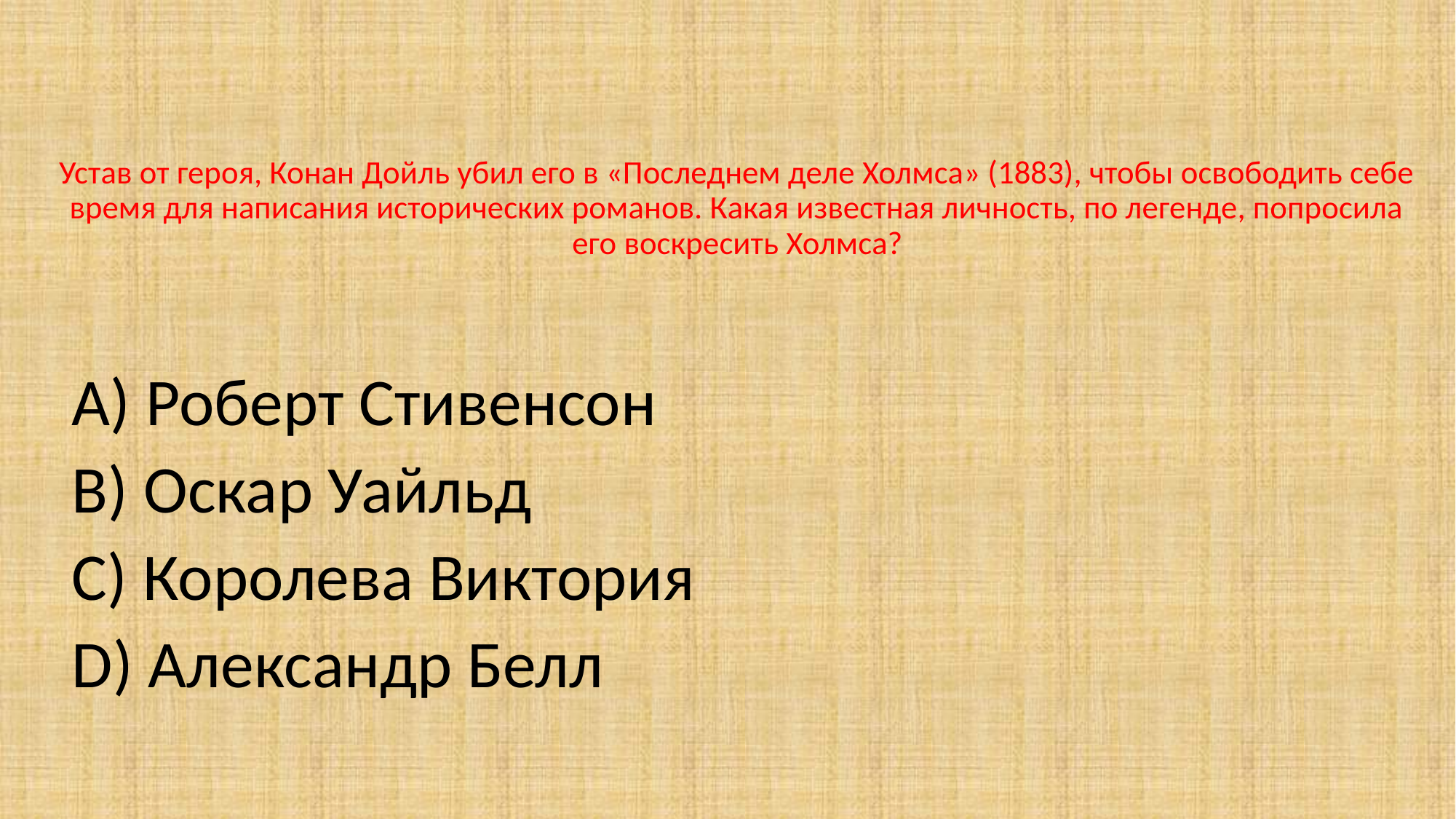

# Устав от героя, Конан Дойль убил его в «Последнем деле Холмса» (1883), чтобы освободить себе время для написания исторических романов. Какая известная личность, по легенде, попросила его воскресить Холмса?
А) Роберт Стивенсон
B) Оскар Уайльд
C) Королева Виктория
D) Александр Белл